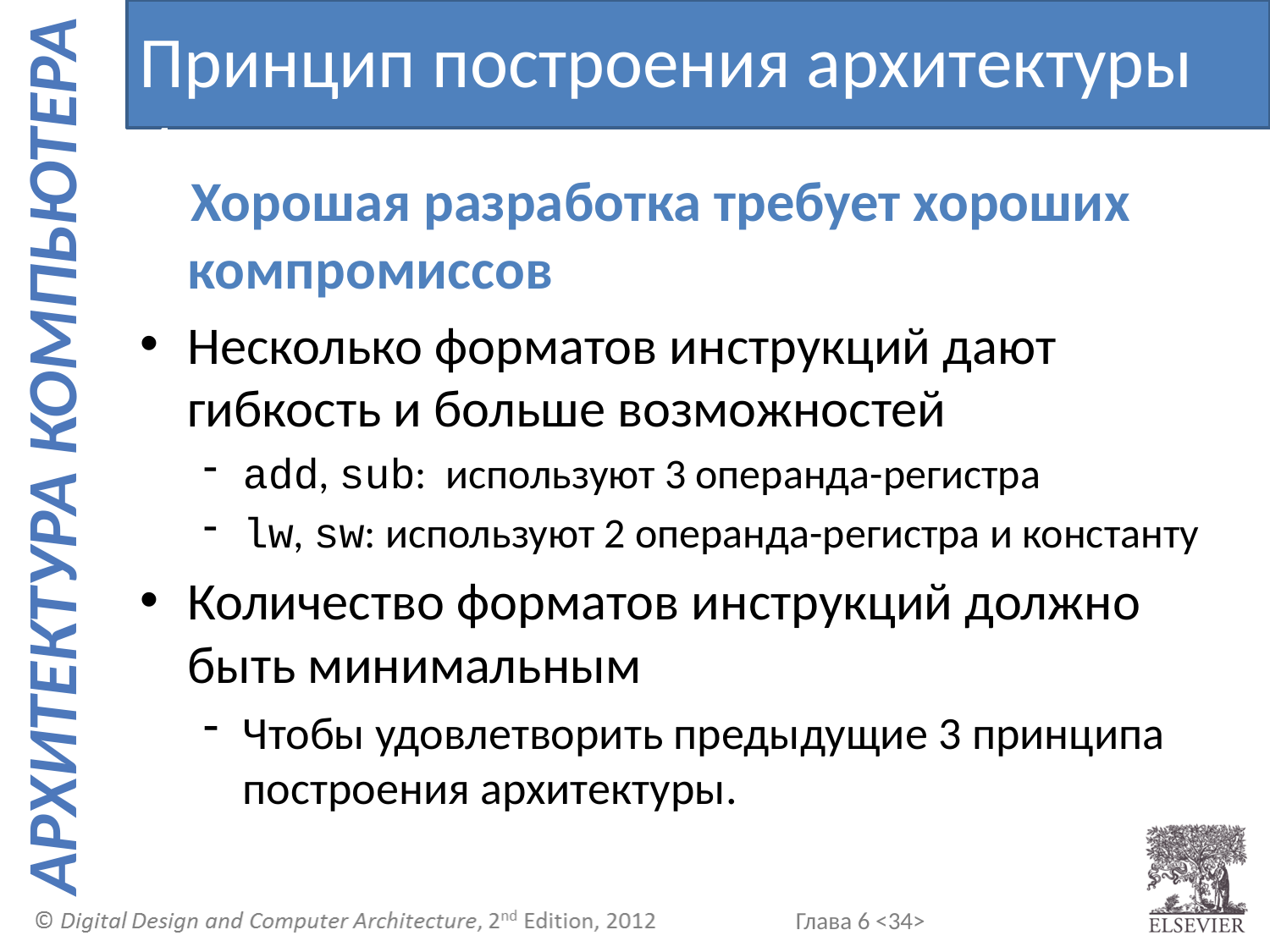

Принцип построения архитектуры 4

    Хорошая разработка требует хороших компромиссов
Несколько форматов инструкций дают гибкость и больше возможностей
add, sub:  используют 3 операнда-регистра
lw, sw: используют 2 операнда-регистра и константу
Количество форматов инструкций должно быть минимальным
Чтобы удовлетворить предыдущие 3 принципа построения архитектуры.